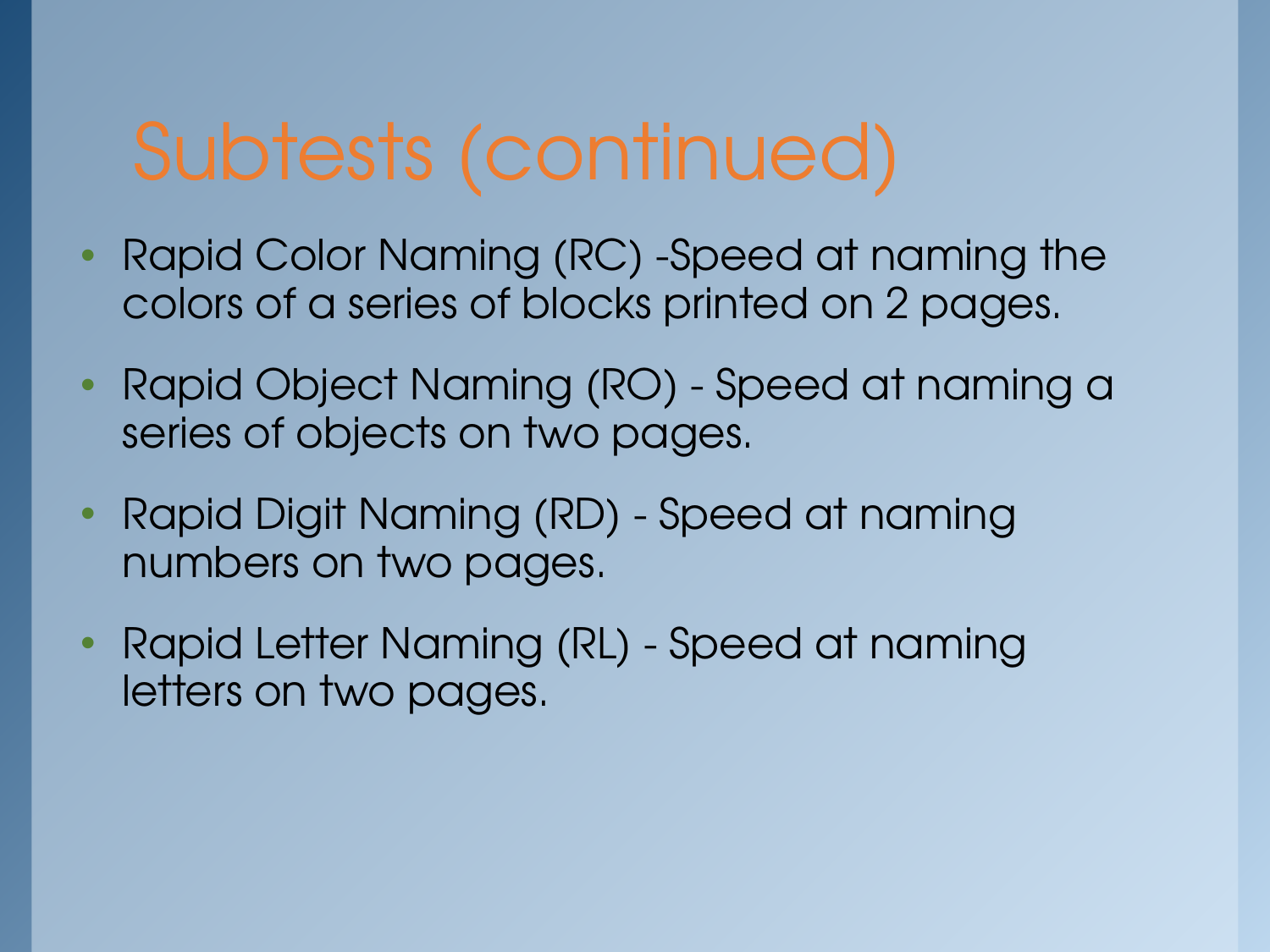

# Subtests (continued)
Rapid Color Naming (RC) -Speed at naming the colors of a series of blocks printed on 2 pages.
Rapid Object Naming (RO) - Speed at naming a series of objects on two pages.
Rapid Digit Naming (RD) - Speed at naming numbers on two pages.
Rapid Letter Naming (RL) - Speed at naming letters on two pages.